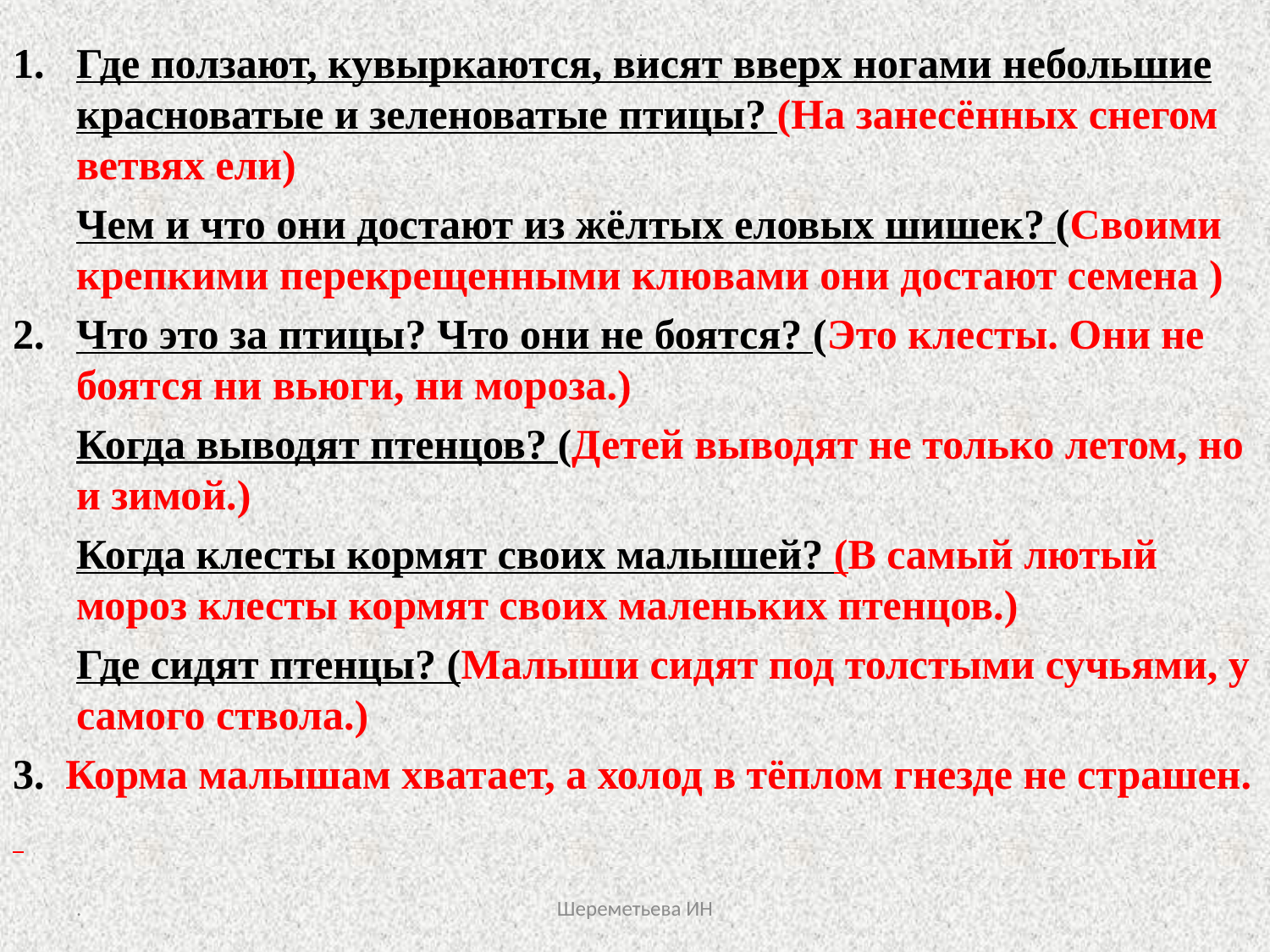

Где ползают, кувыркаются, висят вверх ногами небольшие красноватые и зеленоватые птицы? (На занесённых снегом ветвях ели)
      Чем и что они достают из жёлтых еловых шишек? (Своими крепкими перекрещенными клювами они достают семена )
Что это за птицы? Что они не боятся? (Это клесты. Они не боятся ни вьюги, ни мороза.)
      Когда выводят птенцов? (Детей выводят не только летом, но и зимой.)
      Когда клесты кормят своих малышей? (В самый лютый мороз клесты кормят своих маленьких птенцов.)
      Где сидят птенцы? (Малыши сидят под толстыми сучьями, у самого ствола.)
3.  Корма малышам хватает, а холод в тёплом гнезде не страшен.

# .
.
Шереметьева ИН